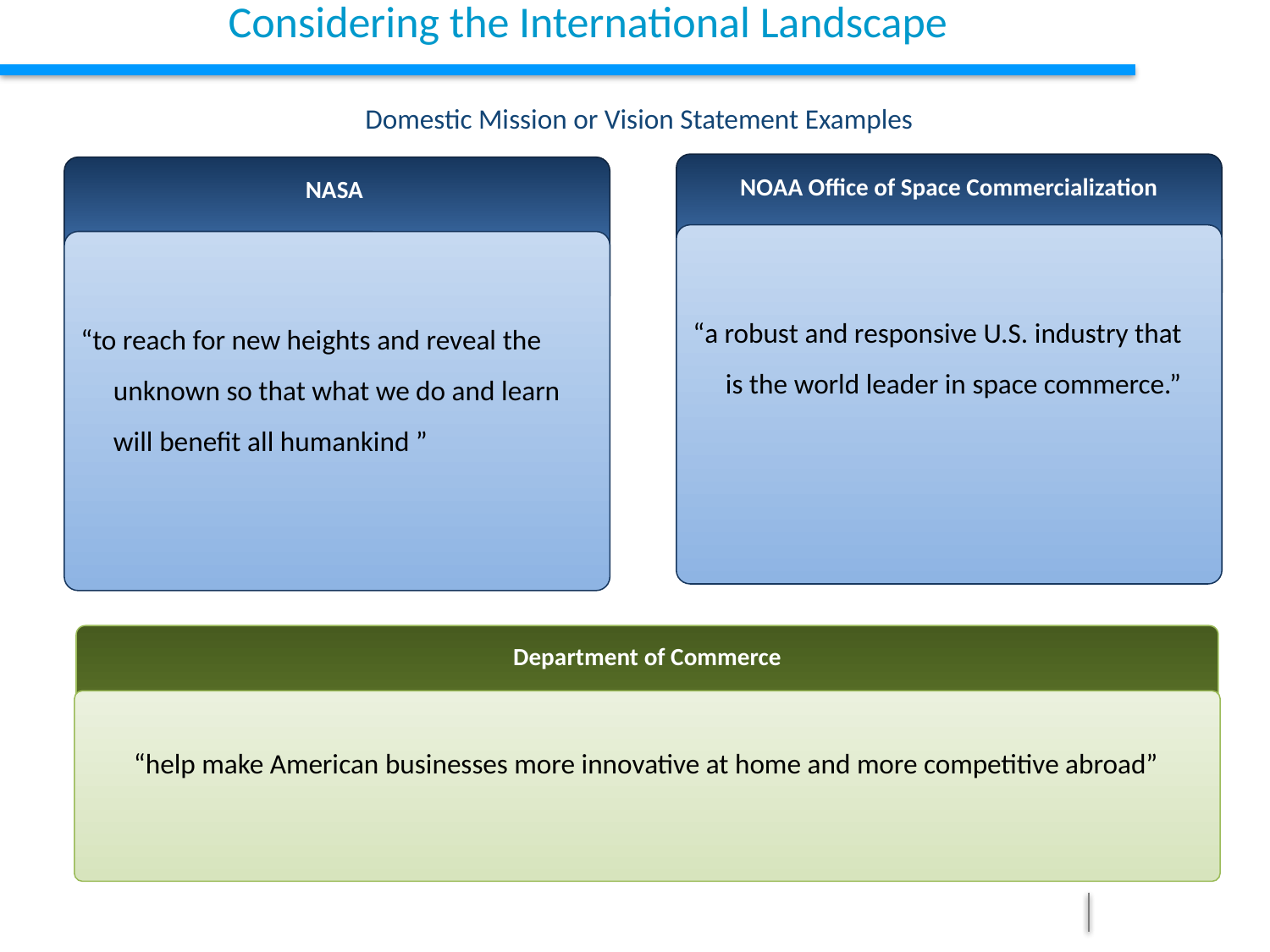

# Considering the International Landscape
                                    Domestic Mission or Vision Statement Examples
NOAA Office of Space Commercialization
NASA

“a robust and responsive U.S. industry that is the world leader in space commerce.”

“to reach for new heights and reveal the unknown so that what we do and learn will benefit all humankind ”

Department of Commerce

       “help make American businesses more innovative at home and more competitive abroad”